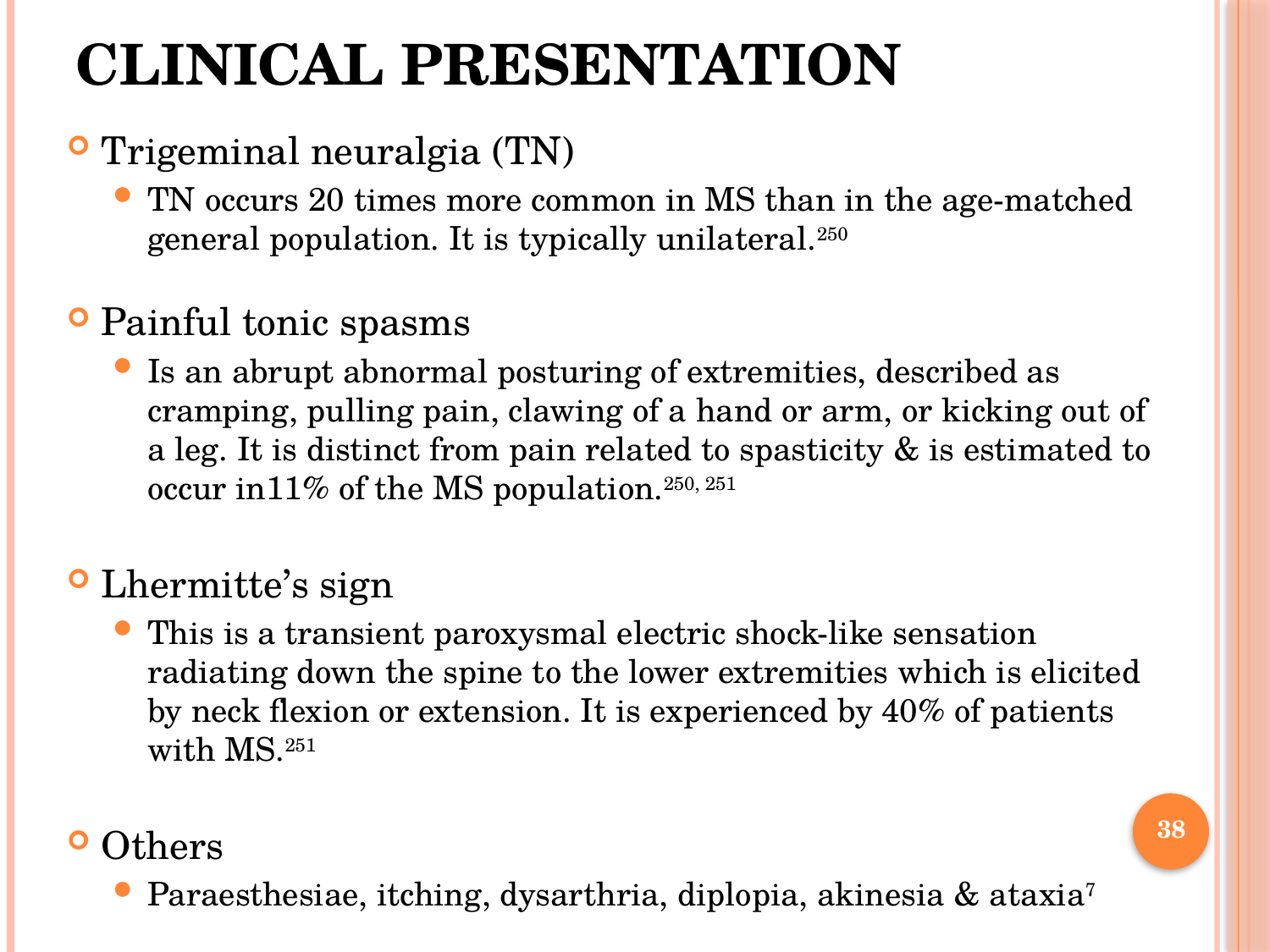

# Clinical presentation
Trigeminal neuralgia (TN)
TN occurs 20 times more common in MS than in the age-matched general population. It is typically unilateral.250

Painful tonic spasms
Is an abrupt abnormal posturing of extremities, described as cramping, pulling pain, clawing of a hand or arm, or kicking out of a leg. It is distinct from pain related to spasticity & is estimated to occur in11% of the MS population.250, 251

Lhermitte’s sign
This is a transient paroxysmal electric shock-like sensation radiating down the spine to the lower extremities which is elicited by neck flexion or extension. It is experienced by 40% of patients with MS.251

Others
Paraesthesiae, itching, dysarthria, diplopia, akinesia & ataxia7

38